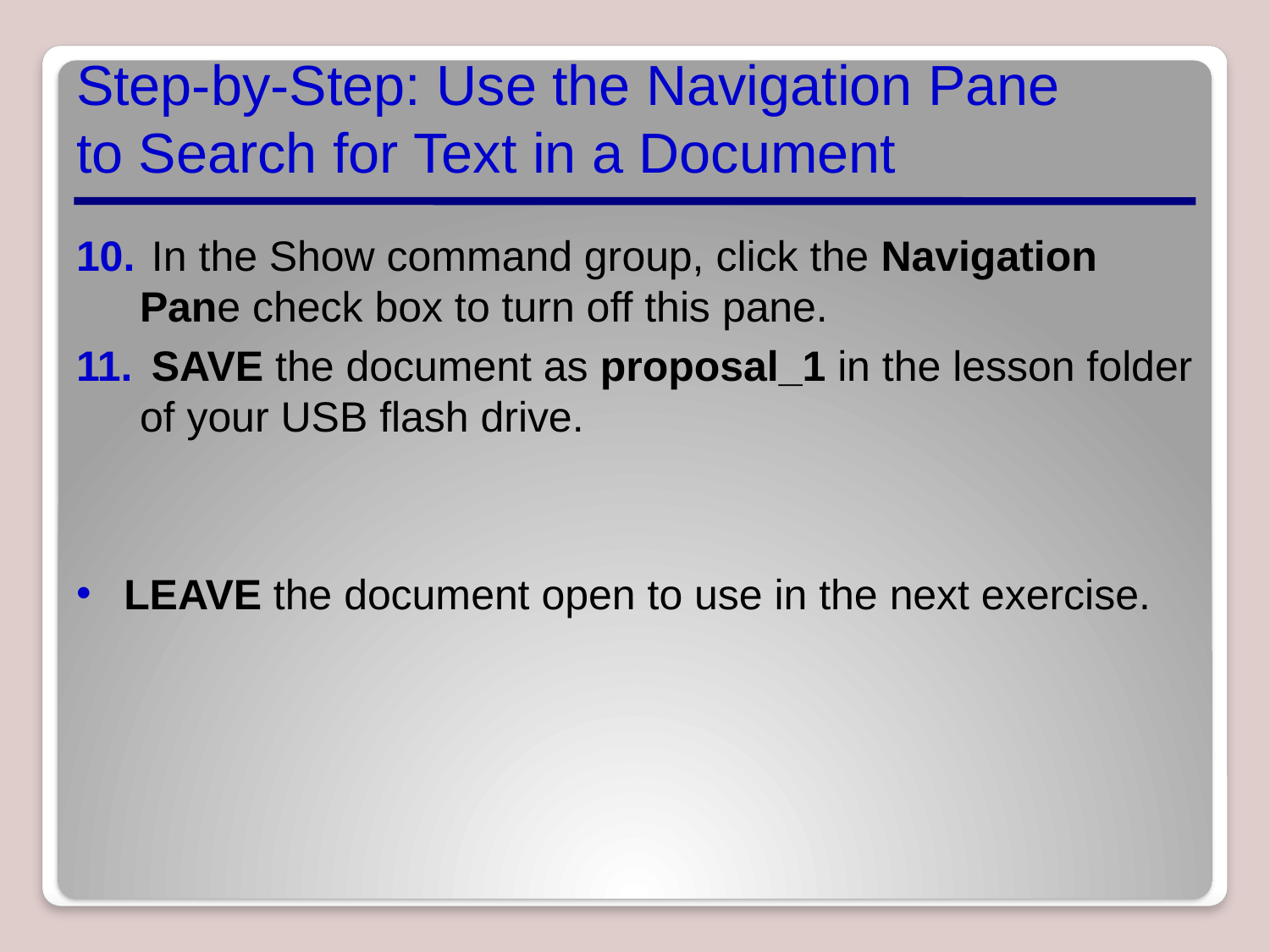

# Step-by-Step: Use the Navigation Pane to Search for Text in a Document
 In the Show command group, click the Navigation Pane check box to turn off this pane.
 SAVE the document as proposal_1 in the lesson folder of your USB flash drive.

LEAVE the document open to use in the next exercise.